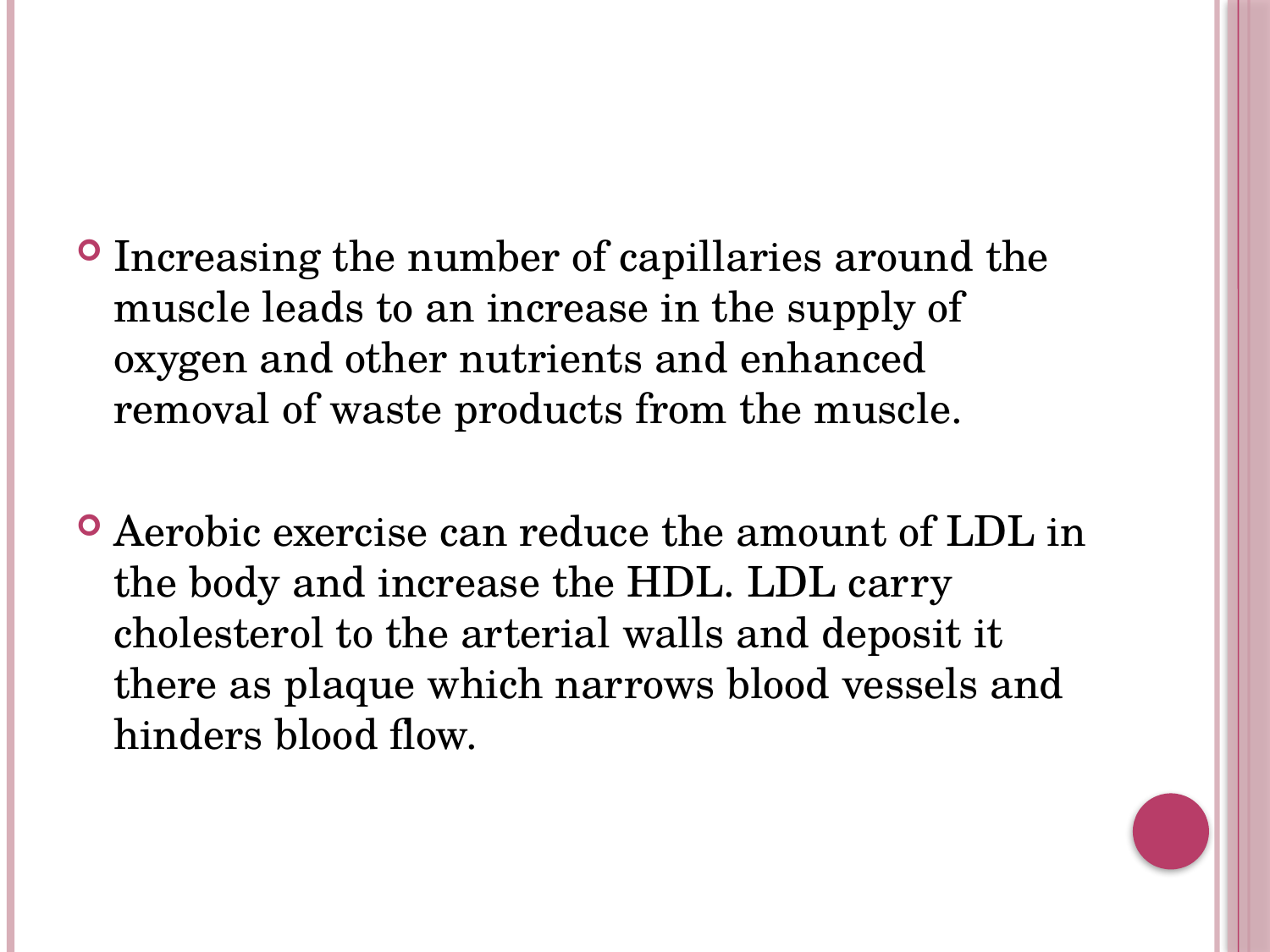

#
Increasing the number of capillaries around the muscle leads to an increase in the supply of oxygen and other nutrients and enhanced removal of waste products from the muscle.

Aerobic exercise can reduce the amount of LDL in the body and increase the HDL. LDL carry cholesterol to the arterial walls and deposit it there as plaque which narrows blood vessels and hinders blood flow.